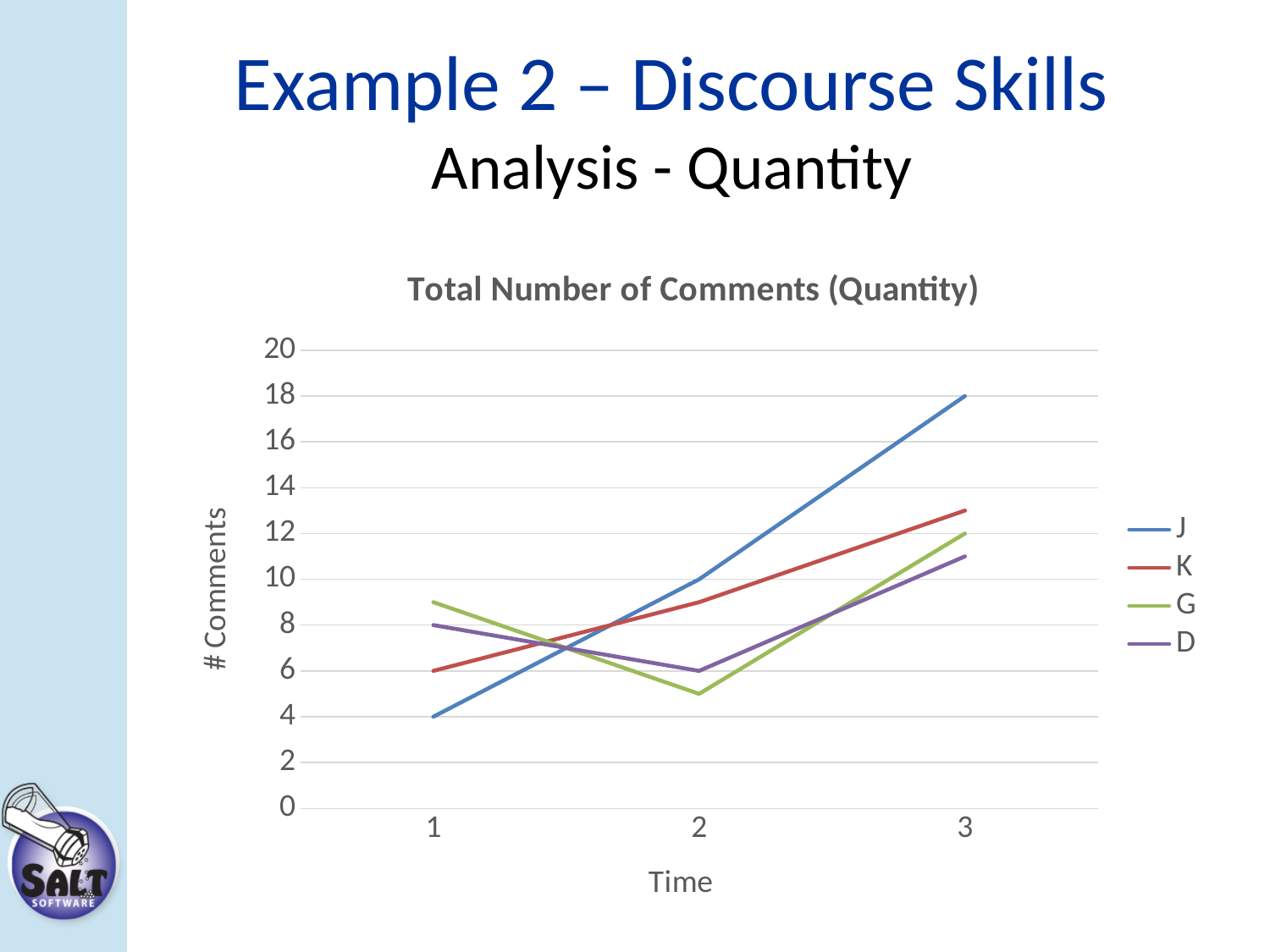

# Example 2 – Discourse Skills Analysis - Quantity

### Chart: Total Number of Comments (Quantity)

| Category |  |  |  |  |
|---|---|---|---|---|